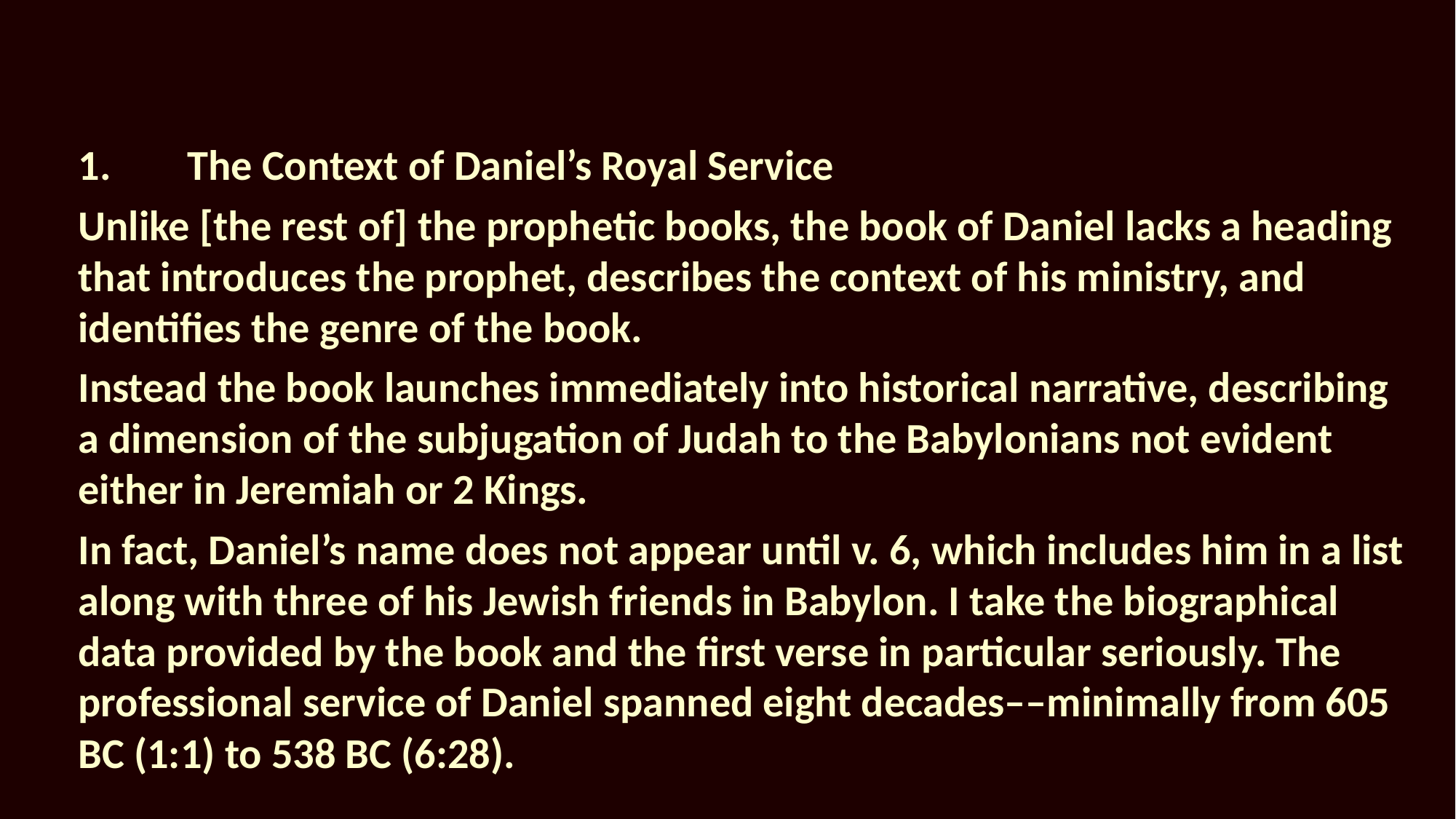

1.	The Context of Daniel’s Royal Service
Unlike [the rest of] the prophetic books, the book of Daniel lacks a heading that introduces the prophet, describes the context of his ministry, and identifies the genre of the book.
Instead the book launches immediately into historical narrative, describing a dimension of the subjugation of Judah to the Babylonians not evident either in Jeremiah or 2 Kings.
In fact, Daniel’s name does not appear until v. 6, which includes him in a list along with three of his Jewish friends in Babylon. I take the biographical data provided by the book and the first verse in particular seriously. The professional service of Daniel spanned eight decades––minimally from 605 BC (1:1) to 538 BC (6:28).